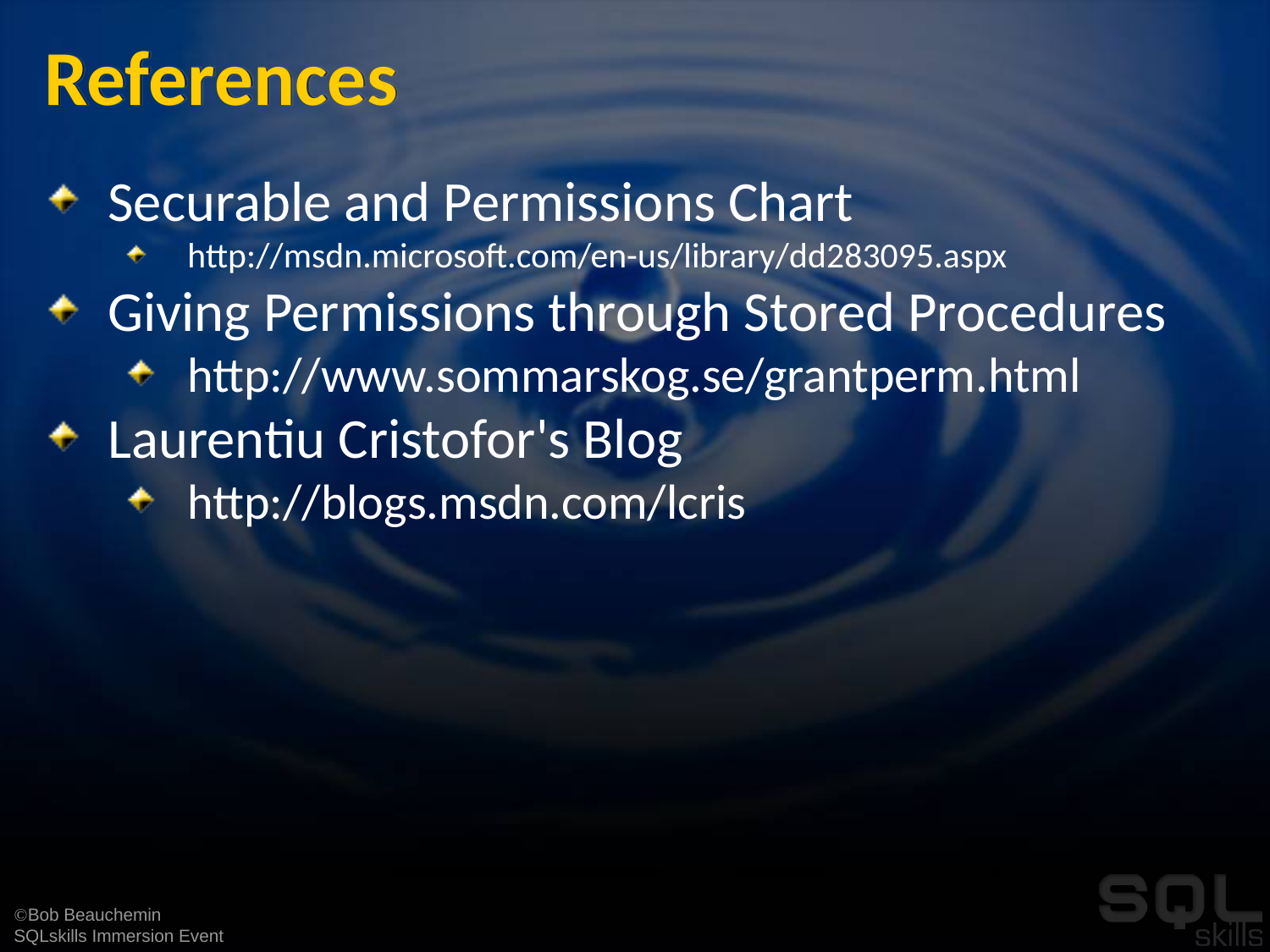

# References
Securable and Permissions Chart
http://msdn.microsoft.com/en-us/library/dd283095.aspx
Giving Permissions through Stored Procedures
http://www.sommarskog.se/grantperm.html
Laurentiu Cristofor's Blog
http://blogs.msdn.com/lcris